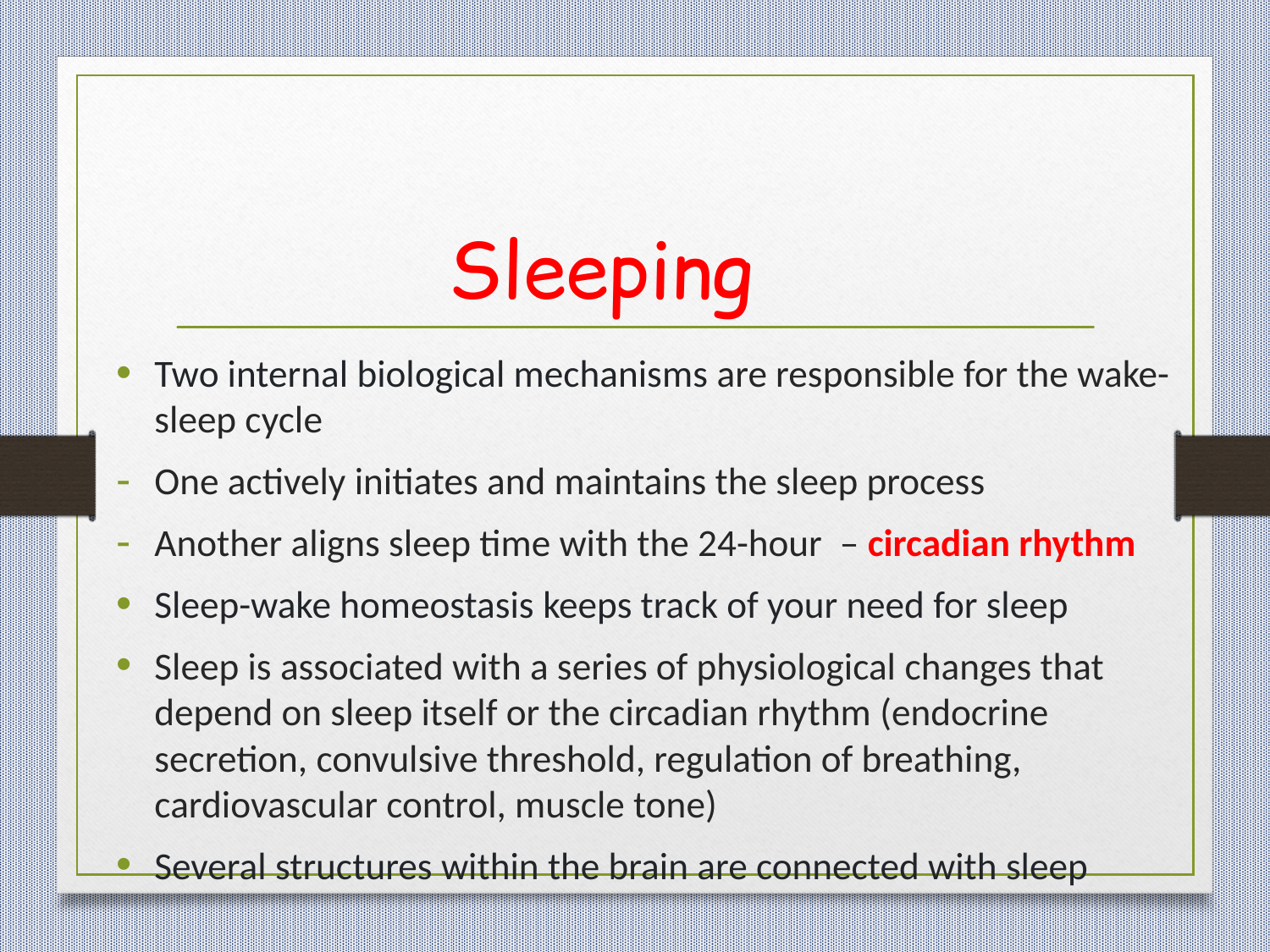

# Sleeping
Two internal biological mechanisms are responsible for the wake-sleep cycle
One actively initiates and maintains the sleep process
Another aligns sleep time with the 24-hour  – circadian rhythm
Sleep-wake homeostasis keeps track of your need for sleep
Sleep is associated with a series of physiological changes that depend on sleep itself or the circadian rhythm (endocrine secretion, convulsive threshold, regulation of breathing, cardiovascular control, muscle tone)
Several structures within the brain are connected with sleep